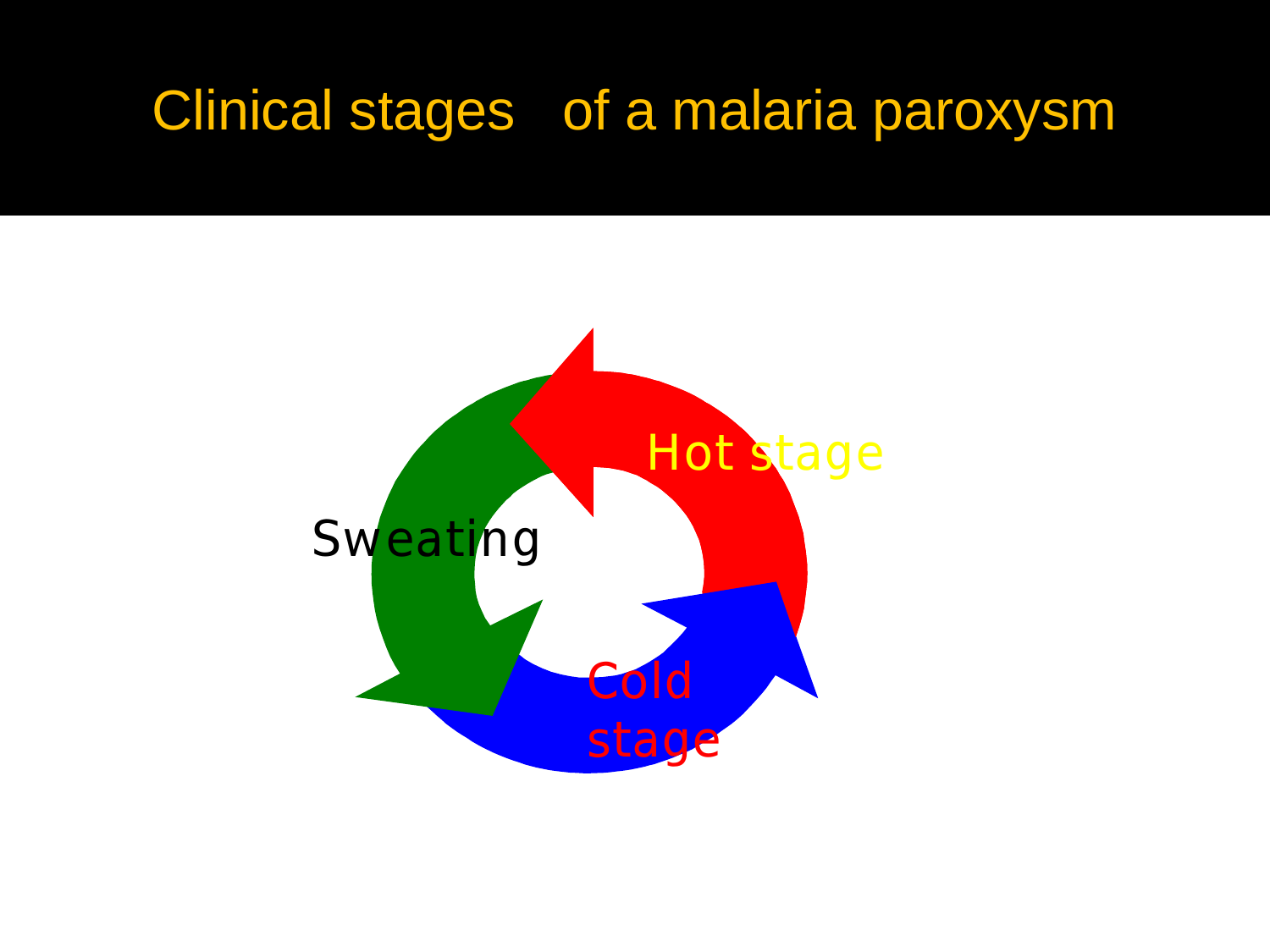

Clinical stages   of a malaria paroxysm

Hot stage
Sweating
Cold stage